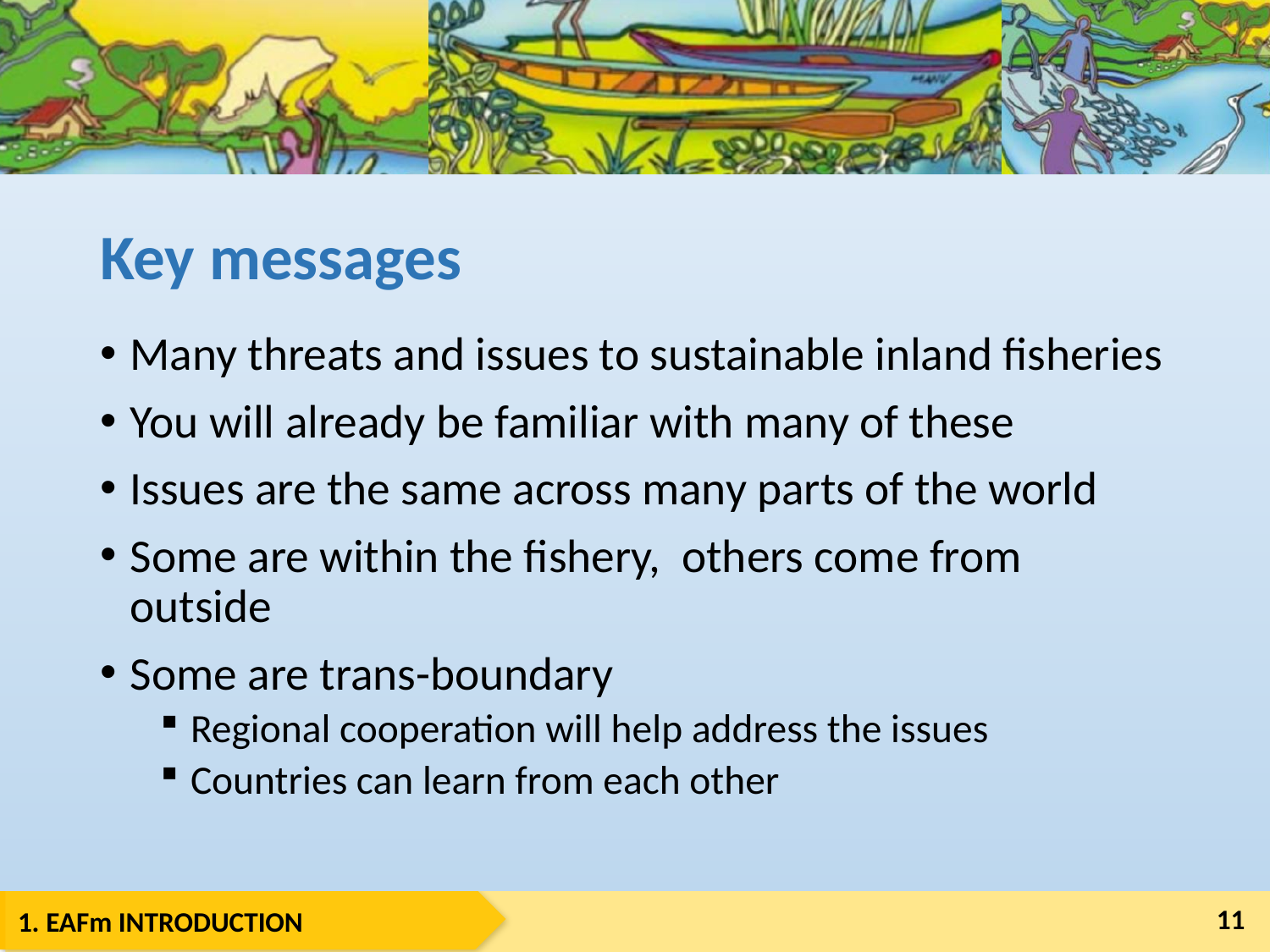

# Key messages
Many threats and issues to sustainable inland fisheries
You will already be familiar with many of these
Issues are the same across many parts of the world
Some are within the fishery,  others come from outside
Some are trans-boundary
Regional cooperation will help address the issues
Countries can learn from each other

11